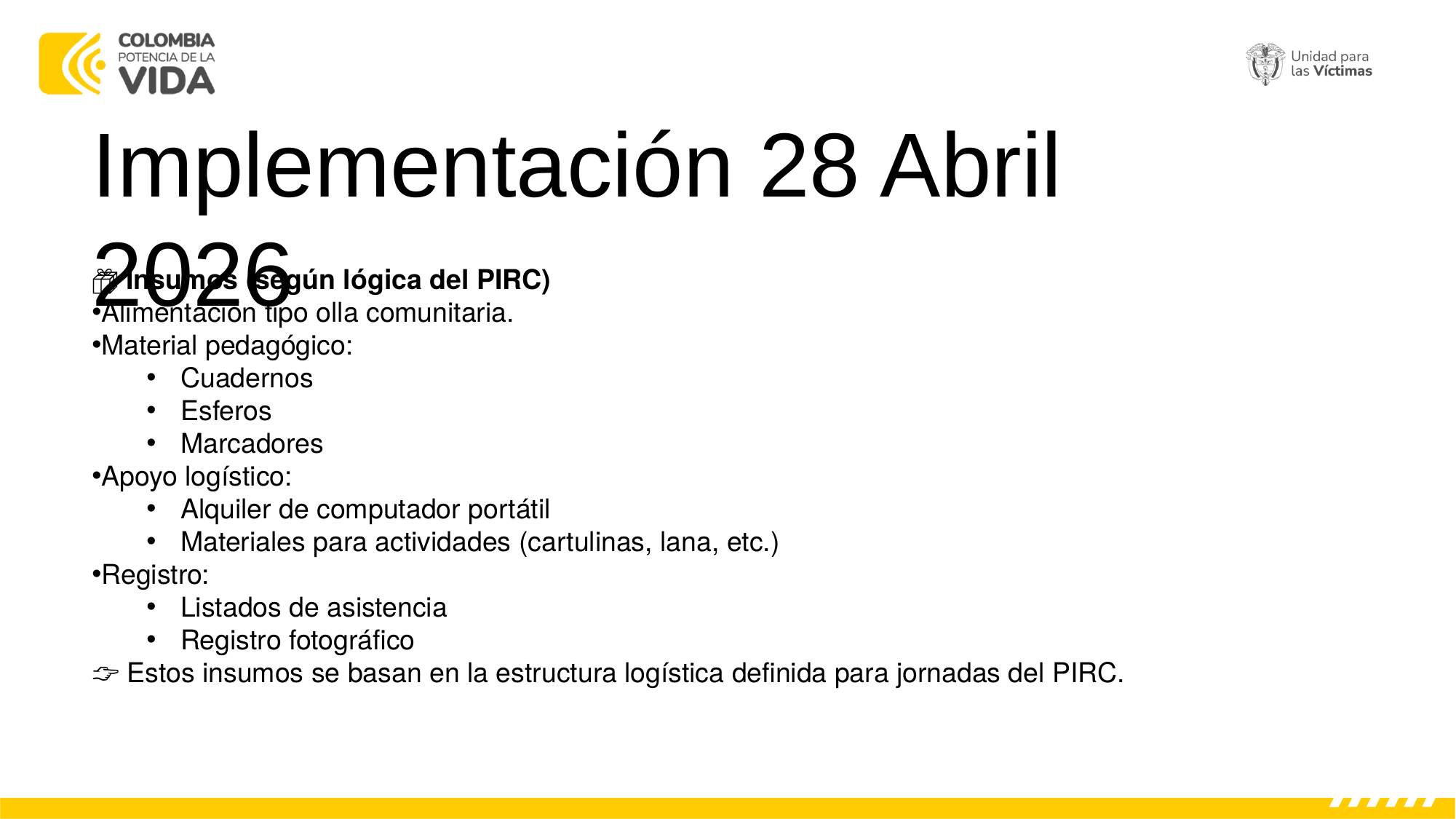

Agenda:
Implementación 28 Abril 2026
📦 Insumos (según lógica del PIRC)
Alimentación tipo olla comunitaria.
Material pedagógico:
Cuadernos
Esferos
Marcadores
Apoyo logístico:
Alquiler de computador portátil
Materiales para actividades (cartulinas, lana, etc.)
Registro:
Listados de asistencia
Registro fotográfico
👉 Estos insumos se basan en la estructura logística definida para jornadas del PIRC.